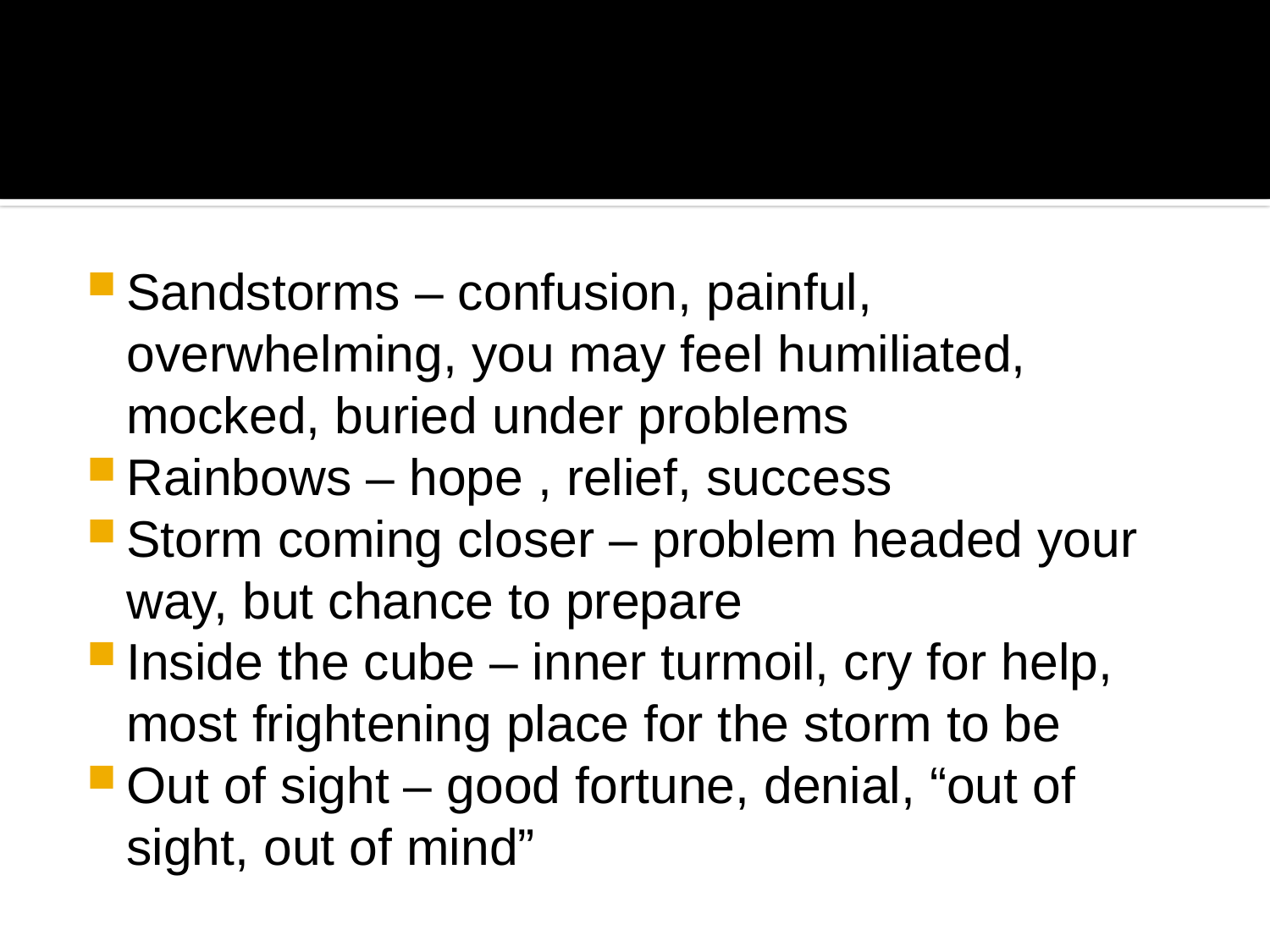

#
Sandstorms – confusion, painful, overwhelming, you may feel humiliated, mocked, buried under problems
Rainbows – hope , relief, success
Storm coming closer – problem headed your way, but chance to prepare
Inside the cube – inner turmoil, cry for help, most frightening place for the storm to be
Out of sight – good fortune, denial, “out of sight, out of mind”